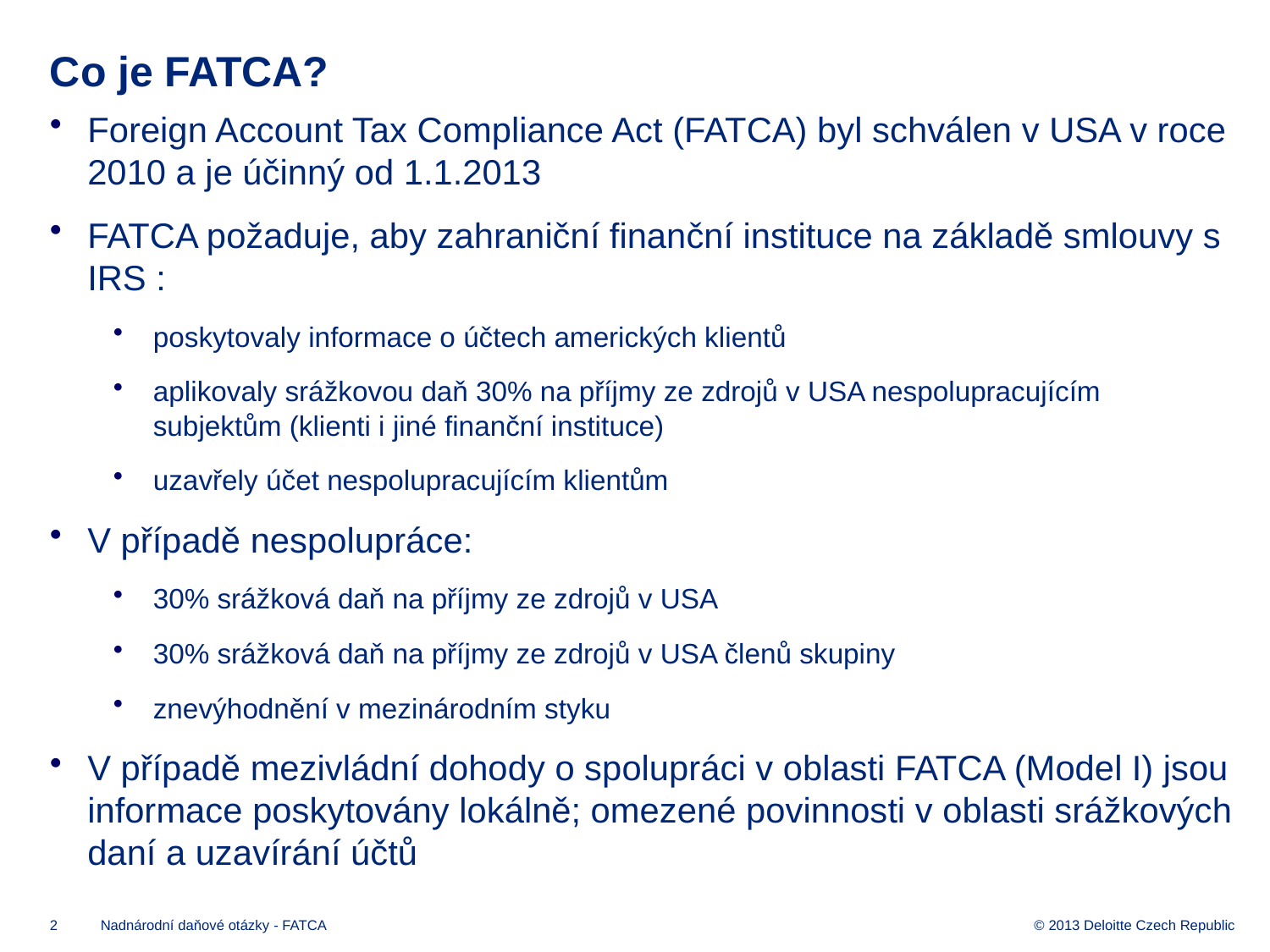

# Co je FATCA?
Foreign Account Tax Compliance Act (FATCA) byl schválen v USA v roce 2010 a je účinný od 1.1.2013
FATCA požaduje, aby zahraniční finanční instituce na základě smlouvy s IRS :
poskytovaly informace o účtech amerických klientů
aplikovaly srážkovou daň 30% na příjmy ze zdrojů v USA nespolupracujícím subjektům (klienti i jiné finanční instituce)
uzavřely účet nespolupracujícím klientům
V případě nespolupráce:
30% srážková daň na příjmy ze zdrojů v USA
30% srážková daň na příjmy ze zdrojů v USA členů skupiny
znevýhodnění v mezinárodním styku
V případě mezivládní dohody o spolupráci v oblasti FATCA (Model I) jsou informace poskytovány lokálně; omezené povinnosti v oblasti srážkových daní a uzavírání účtů
Nadnárodní daňové otázky - FATCA